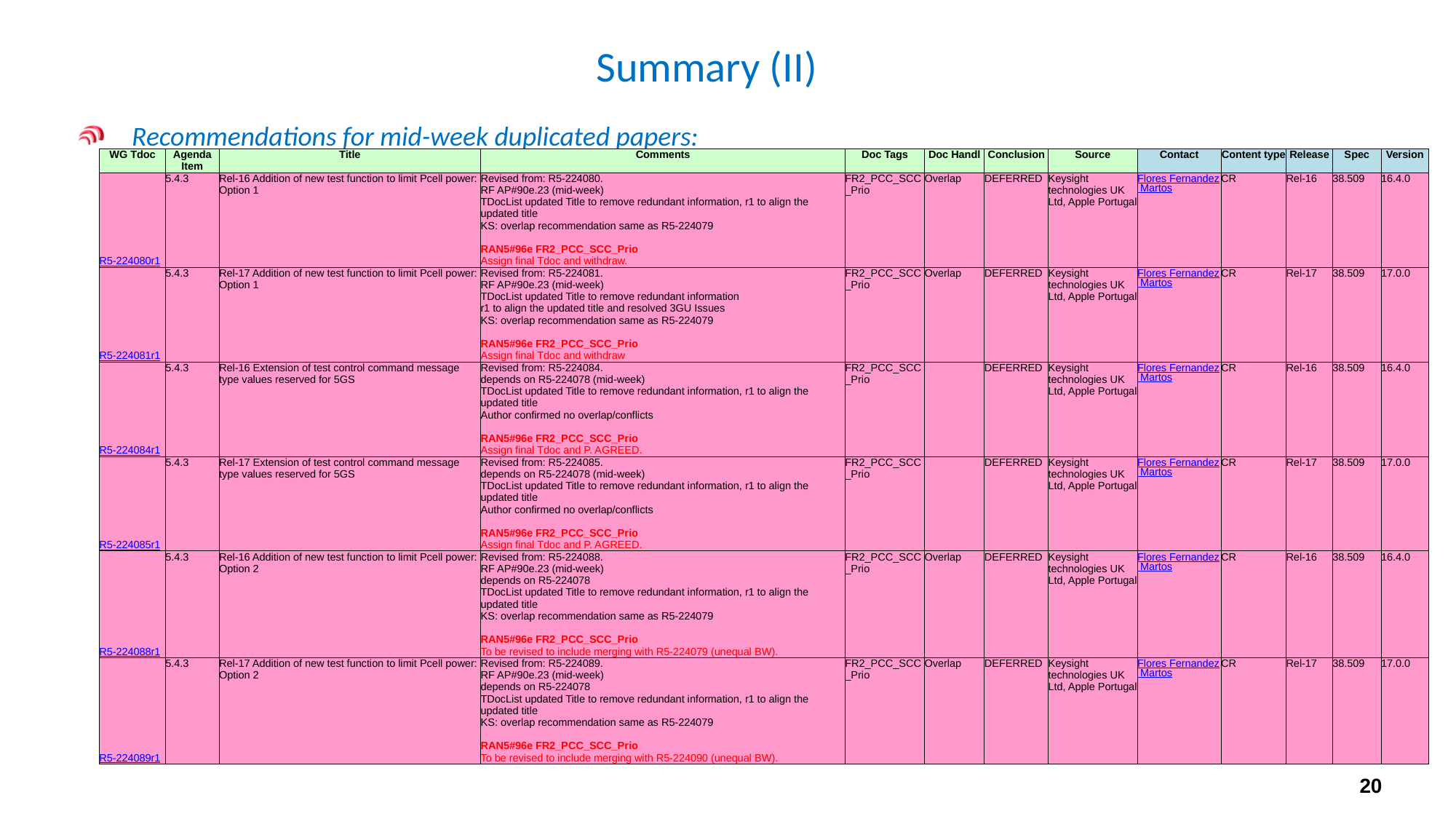

# Summary (II)
Recommendations for mid-week duplicated papers:
| WG Tdoc | Agenda Item | Title | Comments | Doc Tags | Doc Handl | Conclusion | Source | Contact | Content type | Release | Spec | Version |
| --- | --- | --- | --- | --- | --- | --- | --- | --- | --- | --- | --- | --- |
| R5-224080r1 | 5.4.3 | Rel-16 Addition of new test function to limit Pcell power: Option 1 | Revised from: R5-224080. RF AP#90e.23 (mid-week) TDocList updated Title to remove redundant information, r1 to align the updated title KS: overlap recommendation same as R5-224079 RAN5#96e FR2\_PCC\_SCC\_Prio Assign final Tdoc and withdraw. | FR2\_PCC\_SCC\_Prio | Overlap | DEFERRED | Keysight technologies UK Ltd, Apple Portugal | Flores Fernandez Martos | CR | Rel-16 | 38.509 | 16.4.0 |
| R5-224081r1 | 5.4.3 | Rel-17 Addition of new test function to limit Pcell power: Option 1 | Revised from: R5-224081. RF AP#90e.23 (mid-week) TDocList updated Title to remove redundant information r1 to align the updated title and resolved 3GU Issues KS: overlap recommendation same as R5-224079 RAN5#96e FR2\_PCC\_SCC\_Prio Assign final Tdoc and withdraw | FR2\_PCC\_SCC\_Prio | Overlap | DEFERRED | Keysight technologies UK Ltd, Apple Portugal | Flores Fernandez Martos | CR | Rel-17 | 38.509 | 17.0.0 |
| R5-224084r1 | 5.4.3 | Rel-16 Extension of test control command message type values reserved for 5GS | Revised from: R5-224084. depends on R5-224078 (mid-week) TDocList updated Title to remove redundant information, r1 to align the updated title Author confirmed no overlap/conflicts RAN5#96e FR2\_PCC\_SCC\_Prio Assign final Tdoc and P. AGREED. | FR2\_PCC\_SCC\_Prio |  | DEFERRED | Keysight technologies UK Ltd, Apple Portugal | Flores Fernandez Martos | CR | Rel-16 | 38.509 | 16.4.0 |
| R5-224085r1 | 5.4.3 | Rel-17 Extension of test control command message type values reserved for 5GS | Revised from: R5-224085. depends on R5-224078 (mid-week) TDocList updated Title to remove redundant information, r1 to align the updated title Author confirmed no overlap/conflicts RAN5#96e FR2\_PCC\_SCC\_Prio Assign final Tdoc and P. AGREED. | FR2\_PCC\_SCC\_Prio |  | DEFERRED | Keysight technologies UK Ltd, Apple Portugal | Flores Fernandez Martos | CR | Rel-17 | 38.509 | 17.0.0 |
| R5-224088r1 | 5.4.3 | Rel-16 Addition of new test function to limit Pcell power: Option 2 | Revised from: R5-224088. RF AP#90e.23 (mid-week) depends on R5-224078 TDocList updated Title to remove redundant information, r1 to align the updated title KS: overlap recommendation same as R5-224079 RAN5#96e FR2\_PCC\_SCC\_Prio To be revised to include merging with R5-224079 (unequal BW). | FR2\_PCC\_SCC\_Prio | Overlap | DEFERRED | Keysight technologies UK Ltd, Apple Portugal | Flores Fernandez Martos | CR | Rel-16 | 38.509 | 16.4.0 |
| R5-224089r1 | 5.4.3 | Rel-17 Addition of new test function to limit Pcell power: Option 2 | Revised from: R5-224089. RF AP#90e.23 (mid-week) depends on R5-224078 TDocList updated Title to remove redundant information, r1 to align the updated title KS: overlap recommendation same as R5-224079 RAN5#96e FR2\_PCC\_SCC\_Prio To be revised to include merging with R5-224090 (unequal BW). | FR2\_PCC\_SCC\_Prio | Overlap | DEFERRED | Keysight technologies UK Ltd, Apple Portugal | Flores Fernandez Martos | CR | Rel-17 | 38.509 | 17.0.0 |